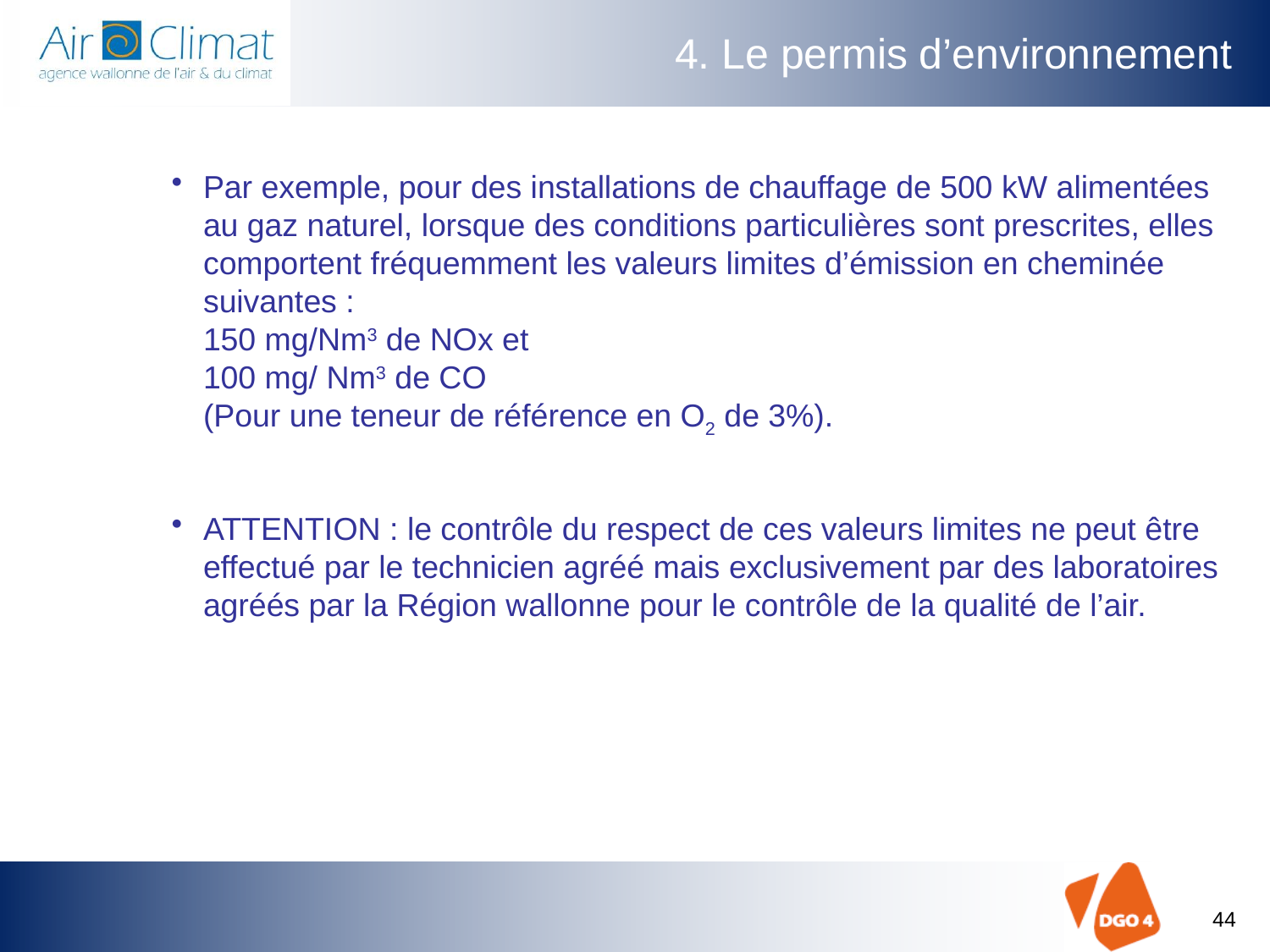

# 4. Le permis d’environnement

Par exemple, pour des installations de chauffage de 500 kW alimentées au gaz naturel, lorsque des conditions particulières sont prescrites, elles comportent fréquemment les valeurs limites d’émission en cheminée suivantes :
150 mg/Nm3 de NOx et
100 mg/ Nm3 de CO
(Pour une teneur de référence en O2 de 3%).

ATTENTION : le contrôle du respect de ces valeurs limites ne peut être effectué par le technicien agréé mais exclusivement par des laboratoires agréés par la Région wallonne pour le contrôle de la qualité de l’air.

44